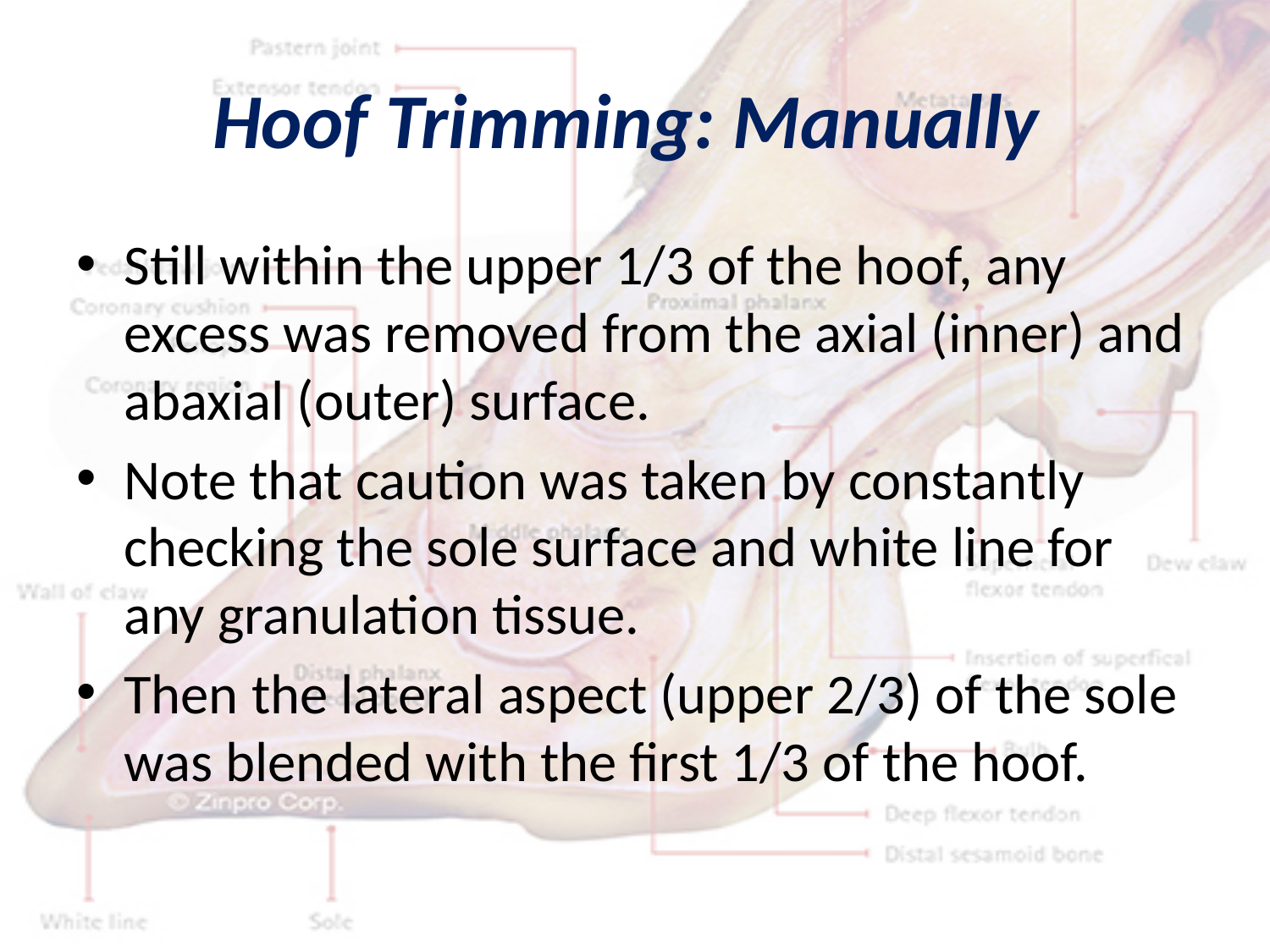

# Hoof Trimming: Manually
Still within the upper 1/3 of the hoof, any excess was removed from the axial (inner) and abaxial (outer) surface.
Note that caution was taken by constantly checking the sole surface and white line for any granulation tissue.
Then the lateral aspect (upper 2/3) of the sole was blended with the first 1/3 of the hoof.